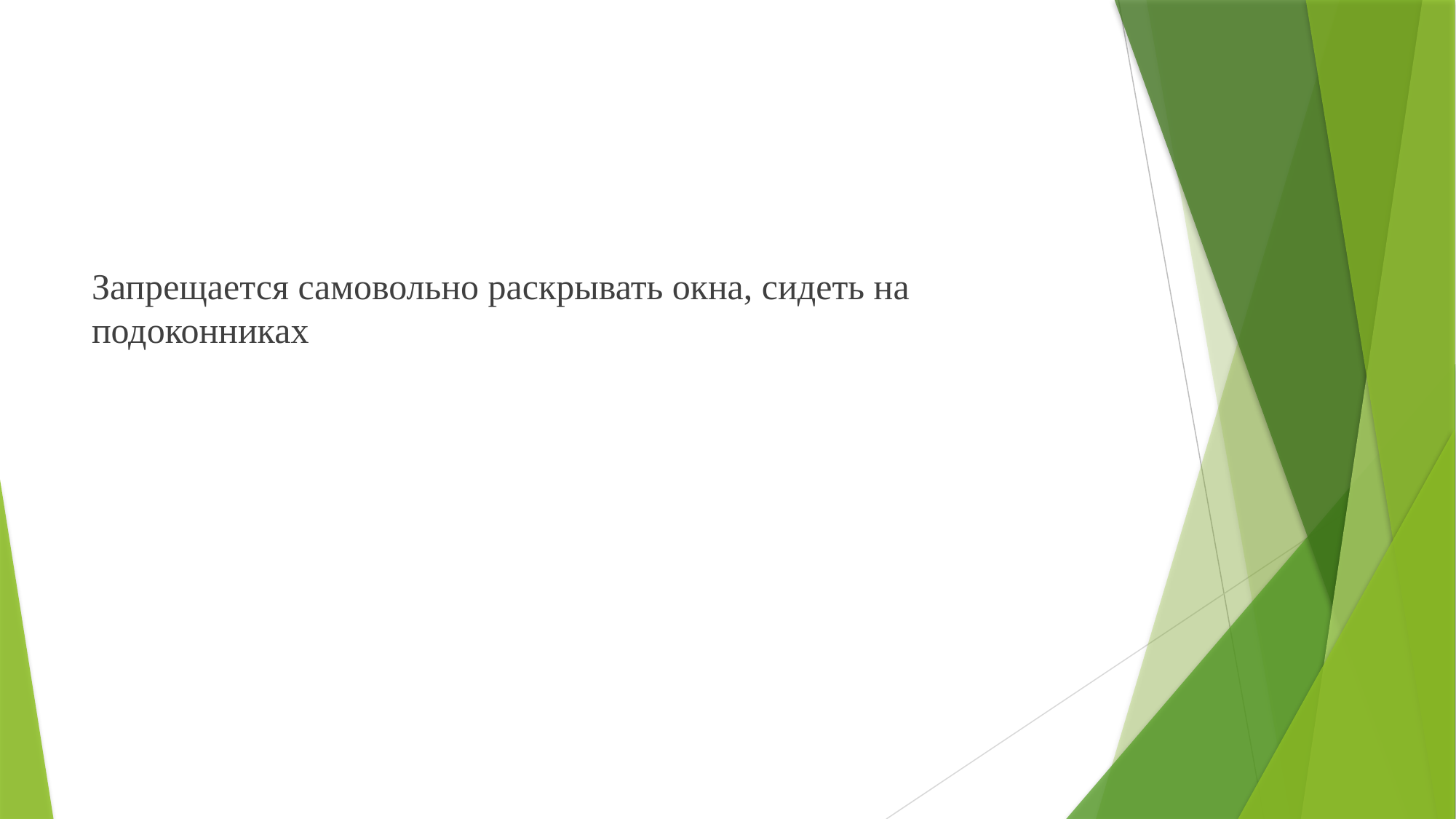

#
Запрещается самовольно раскрывать окна, сидеть на подоконниках